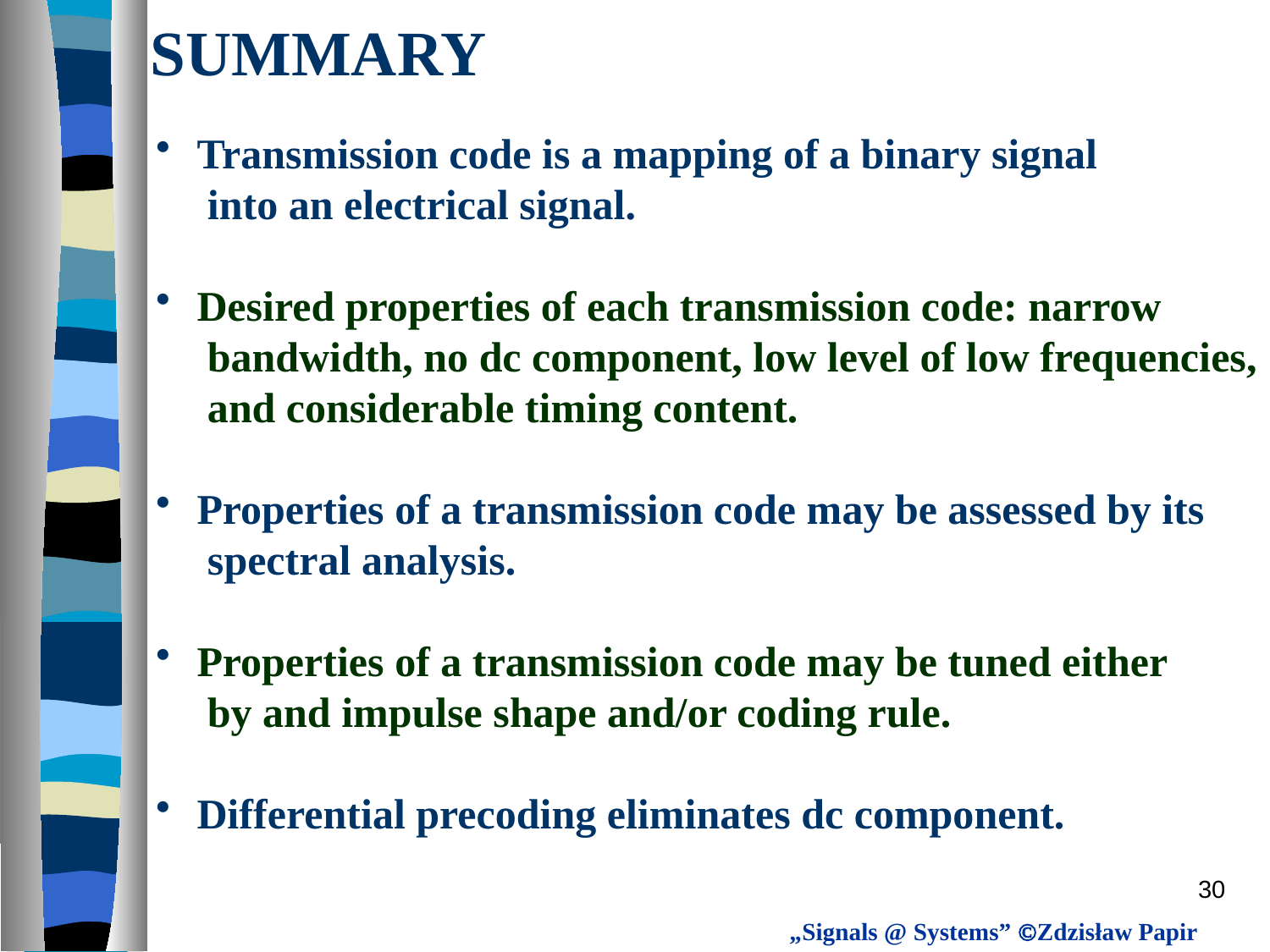

# SUMMARY
 Transmission code is a mapping of a binary signal
  into an electrical signal.

 Desired properties of each transmission code: narrow
  bandwidth, no dc component, low level of low frequencies,
  and considerable timing content.

 Properties of a transmission code may be assessed by its
  spectral analysis.

 Properties of a transmission code may be tuned either
  by and impulse shape and/or coding rule.

 Differential precoding eliminates dc component.
30
„Signals @ Systems” ©Zdzisław Papir